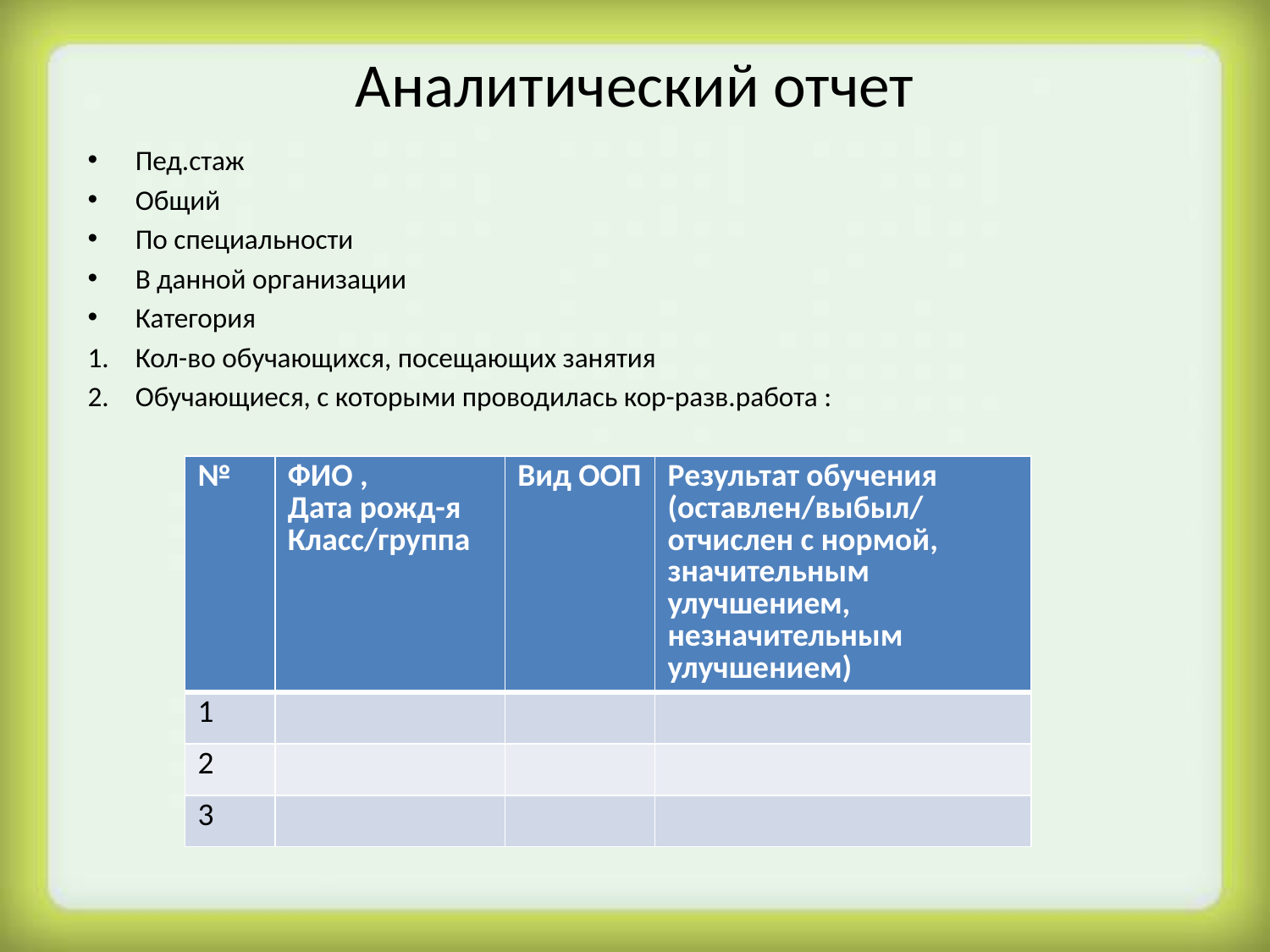

# Аналитический отчет
Пед.стаж
Общий
По специальности
В данной организации
Категория
Кол-во обучающихся, посещающих занятия
Обучающиеся, с которыми проводилась кор-разв.работа :

| № | ФИО , Дата рожд-я Класс/группа | Вид ООП | Результат обучения (оставлен/выбыл/ отчислен с нормой, значительным улучшением, незначительным улучшением) |
| --- | --- | --- | --- |
| 1 |  |  |  |
| 2 |  |  |  |
| 3 |  |  |  |